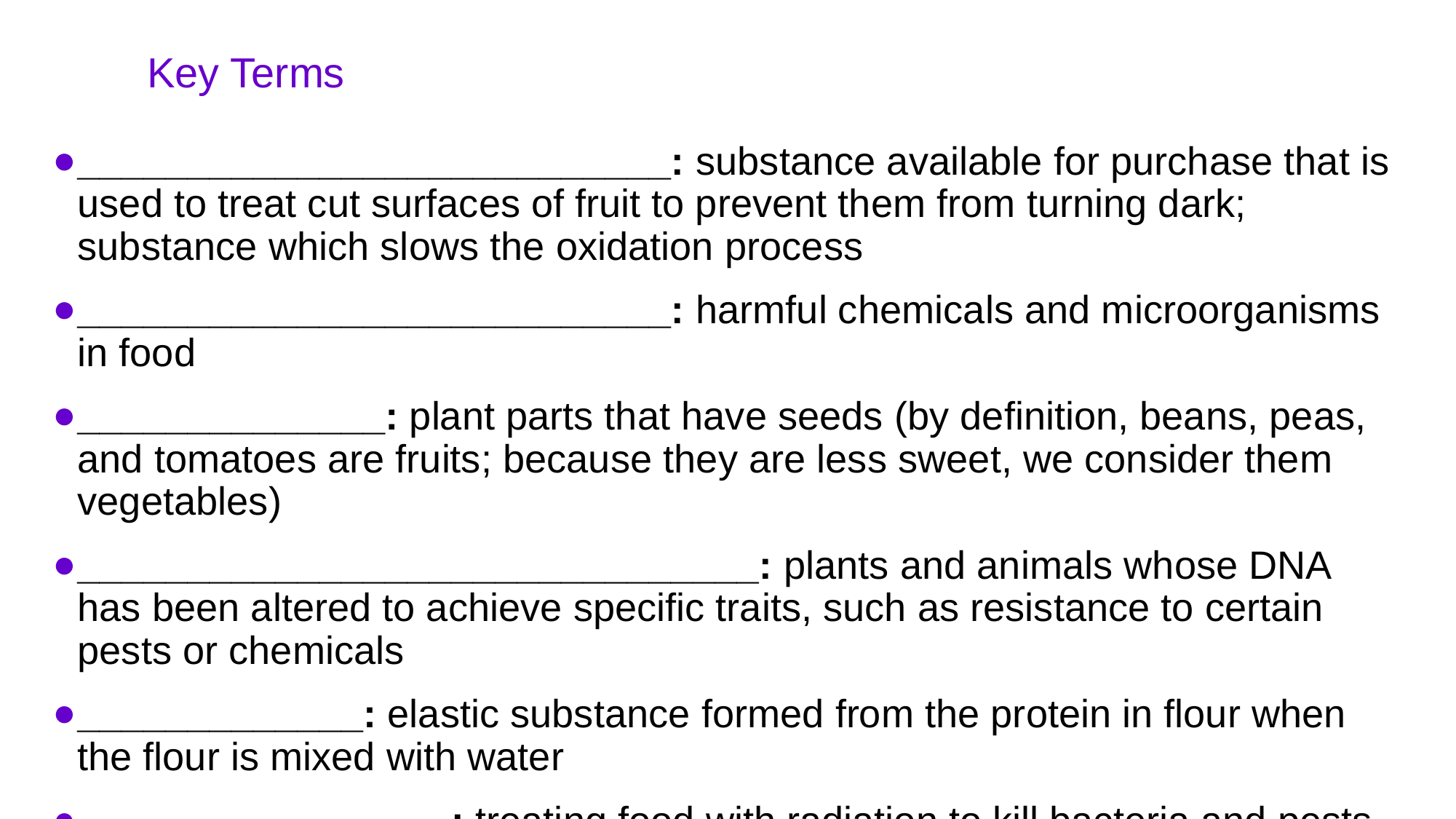

# Key Terms
___________________________: substance available for purchase that is used to treat cut surfaces of fruit to prevent them from turning dark; substance which slows the oxidation process
___________________________: harmful chemicals and microorganisms in food
______________: plant parts that have seeds (by definition, beans, peas, and tomatoes are fruits; because they are less sweet, we consider them vegetables)
_______________________________: plants and animals whose DNA has been altered to achieve specific traits, such as resistance to certain pests or chemicals
_____________: elastic substance formed from the protein in flour when the flour is mixed with water
_________________: treating food with radiation to kill bacteria and pests and lengthen its shelf life